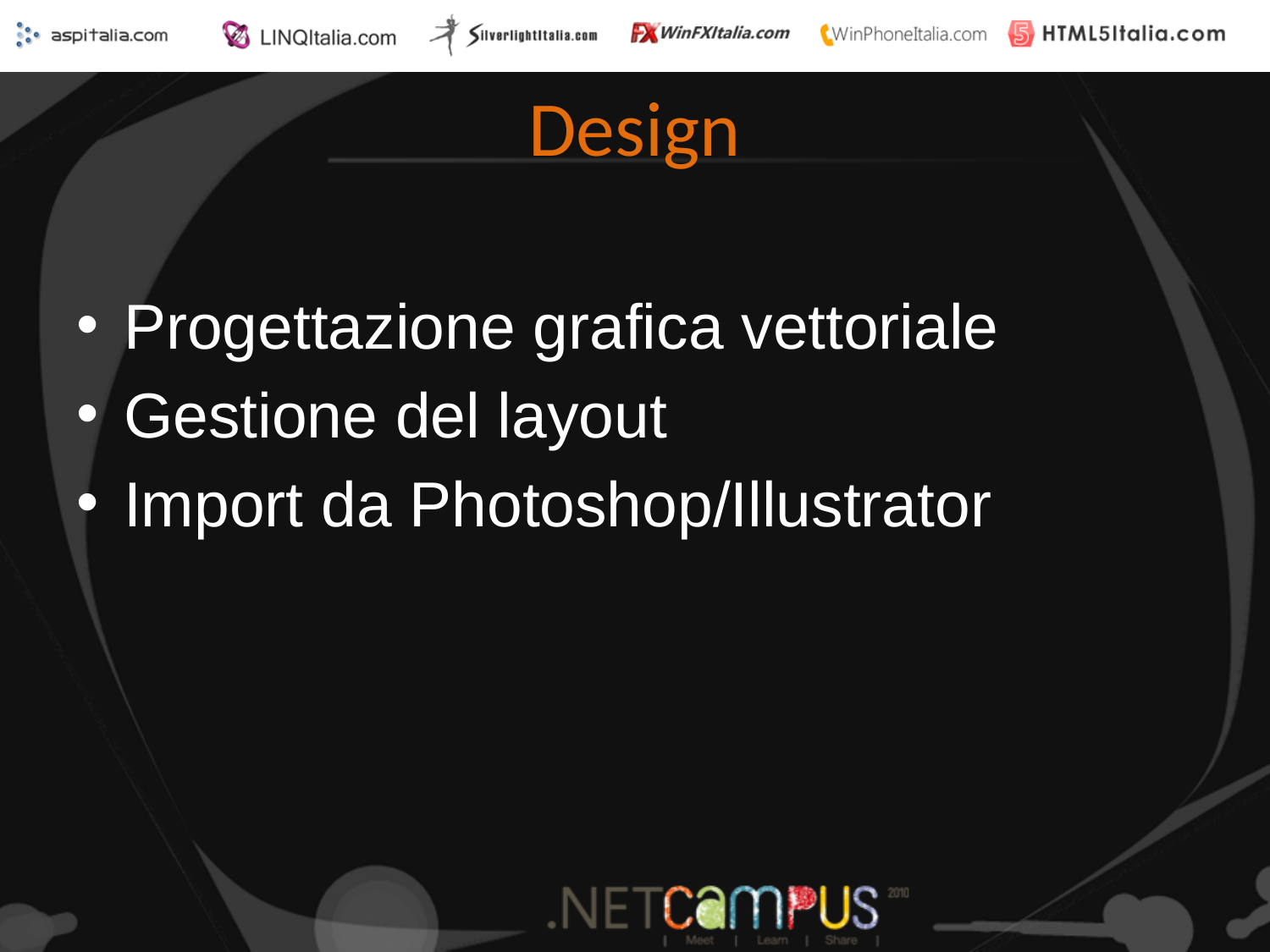

# Design

Progettazione grafica vettoriale
Gestione del layout
Import da Photoshop/Illustrator